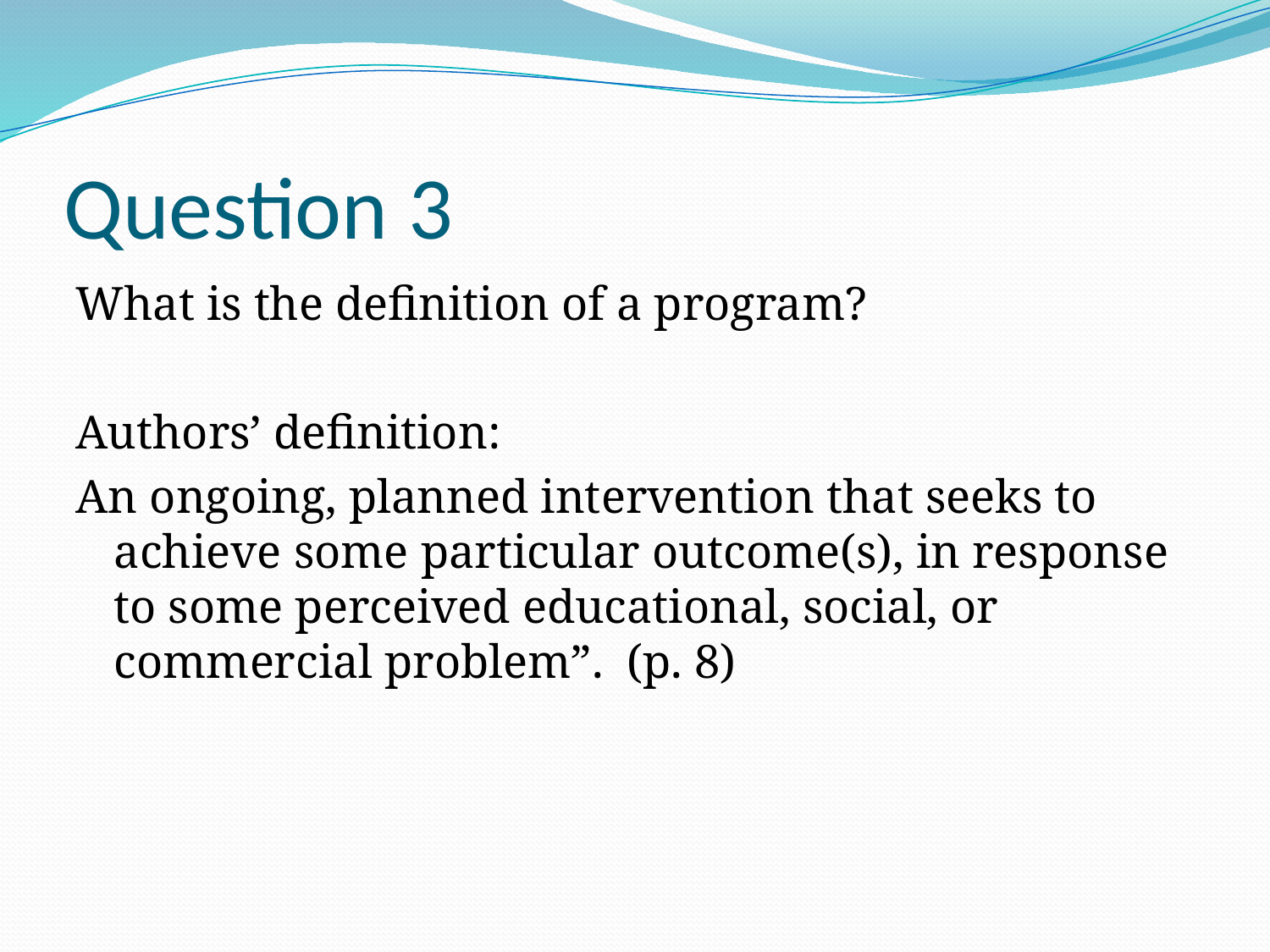

# Question 3
What is the definition of a program?

Authors’ definition:
An ongoing, planned intervention that seeks to achieve some particular outcome(s), in response to some perceived educational, social, or commercial problem”.  (p. 8)